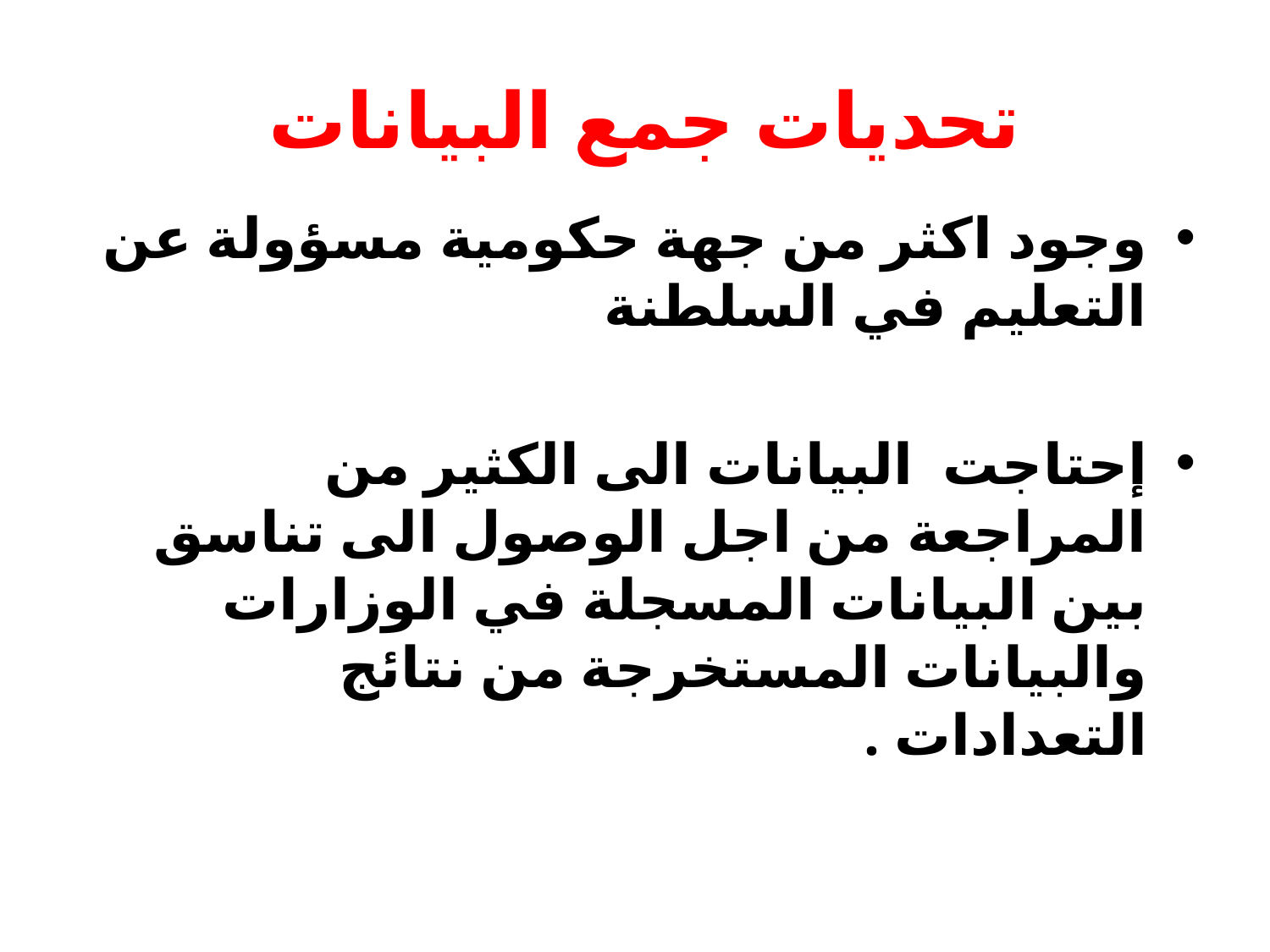

# تحديات جمع البيانات
وجود اكثر من جهة حكومية مسؤولة عن التعليم في السلطنة

إحتاجت  البيانات الى الكثير من المراجعة من اجل الوصول الى تناسق بين البيانات المسجلة في الوزارات والبيانات المستخرجة من نتائج التعدادات .